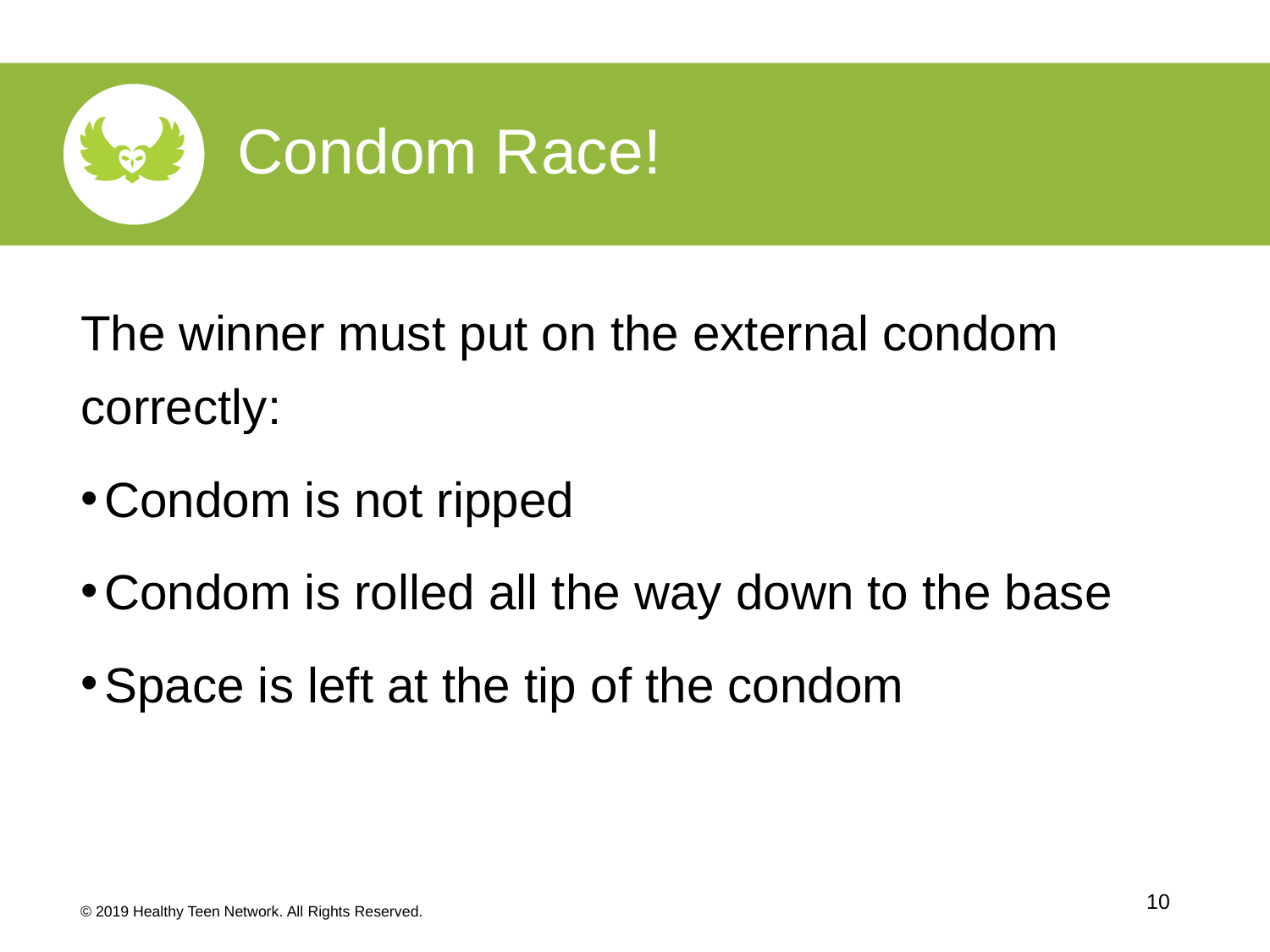

Condom Race!​
The winner must put on the external condom correctly:​
Condom is not ripped​
Condom is rolled all the way down to the base​
Space is left at the tip of the condom​